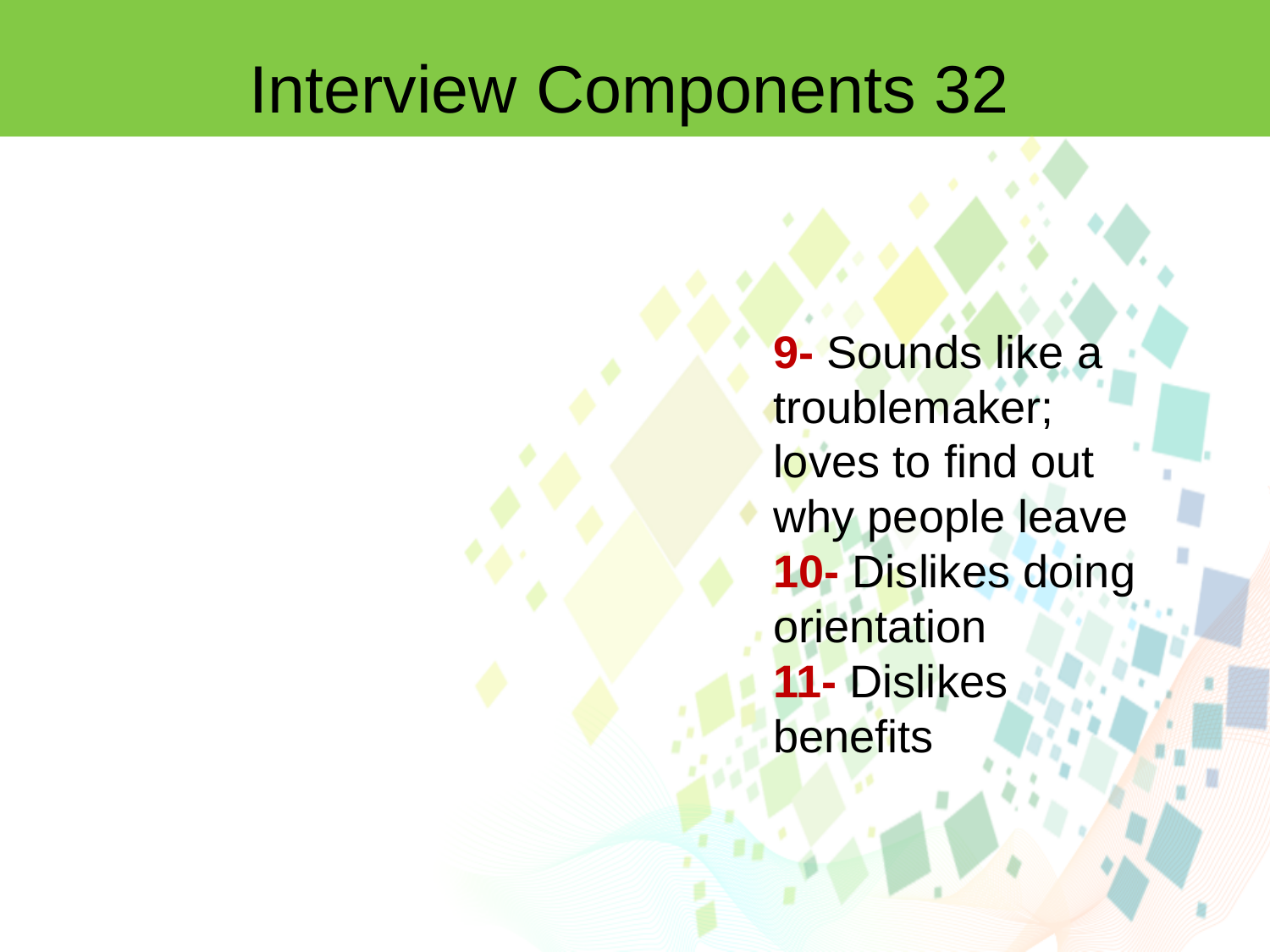

Interview Components 32
9- Sounds like a troublemaker; loves to find out why people leave
10- Dislikes doing orientation
11- Dislikes benefits